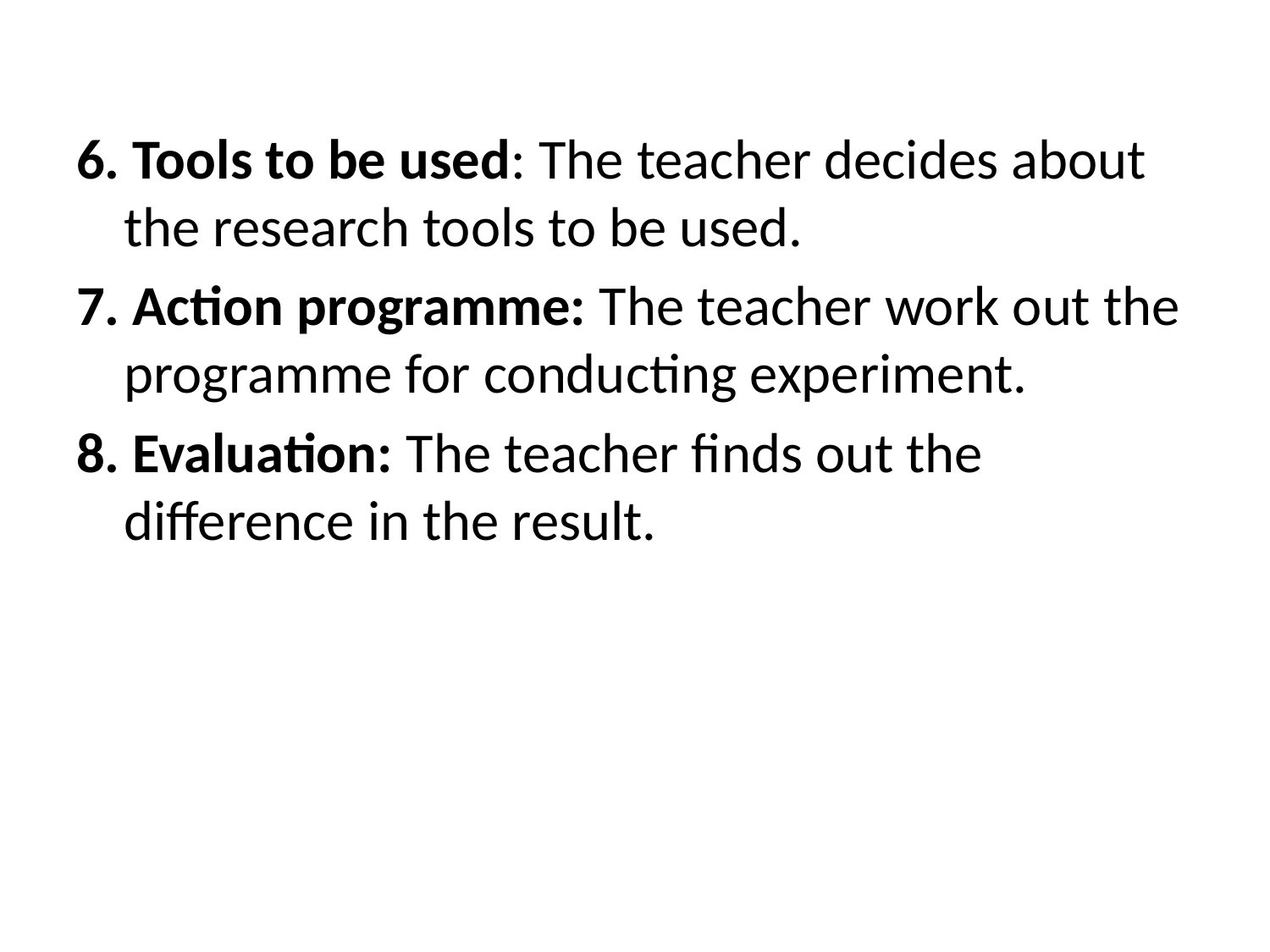

6. Tools to be used: The teacher decides about the research tools to be used.
7. Action programme: The teacher work out the programme for conducting experiment.
8. Evaluation: The teacher finds out the difference in the result.